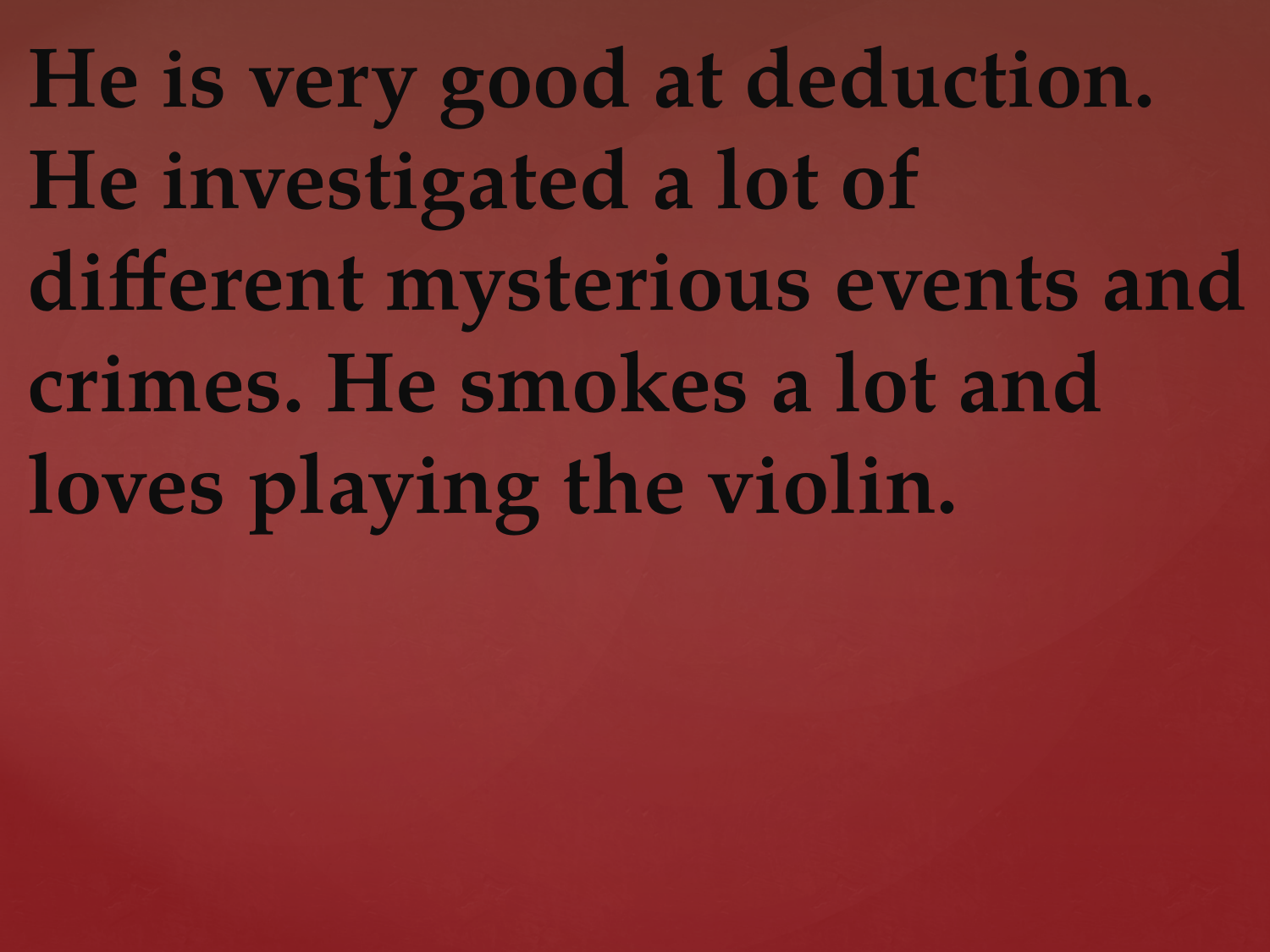

He is very good at deduction. He investigated a lot of different mysterious events and crimes. He smokes a lot and loves playing the violin.